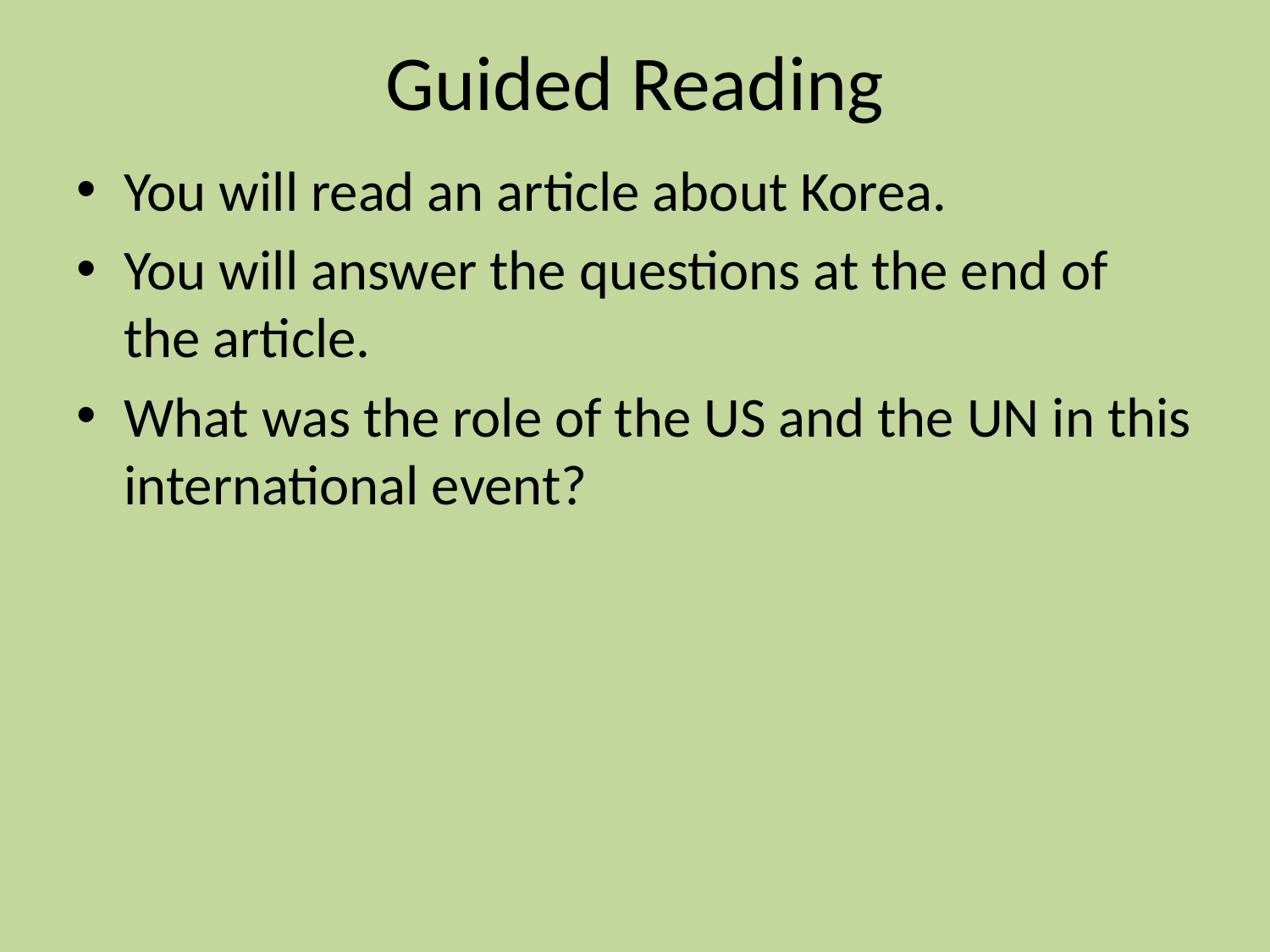

# Guided Reading
You will read an article about Korea.
You will answer the questions at the end of the article.
What was the role of the US and the UN in this international event?